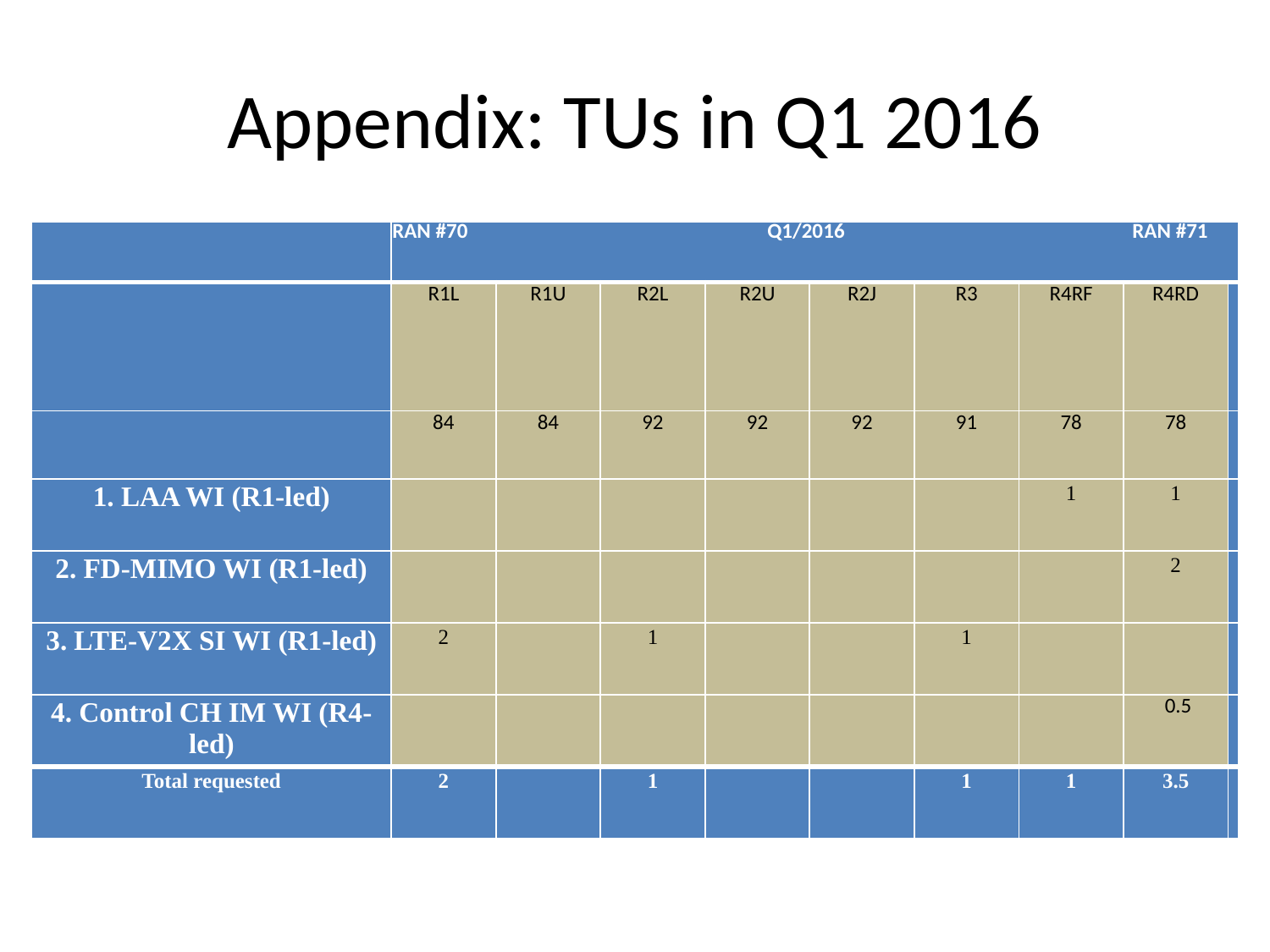

# Appendix: TUs in Q1 2016
|  | RAN #70 Q1/2016 RAN #71 |  |  |  |  |  |  |  |  |
| --- | --- | --- | --- | --- | --- | --- | --- | --- | --- |
|  | R1L | R1U | R2L | R2U | R2J | R3 | R4RF | R4RD |  |
|  | 84 | 84 | 92 | 92 | 92 | 91 | 78 | 78 |  |
| 1. LAA WI (R1-led) |  |  |  |  |  |  | 1 | 1 |  |
| 2. FD-MIMO WI (R1-led) |  |  |  |  |  |  |  | 2 |  |
| 3. LTE-V2X SI WI (R1-led) | 2 |  | 1 |  |  | 1 |  |  |  |
| 4. Control CH IM WI (R4-led) |  |  |  |  |  |  |  | 0.5 |  |
| Total requested | 2 |  | 1 |  |  | 1 | 1 | 3.5 |  |